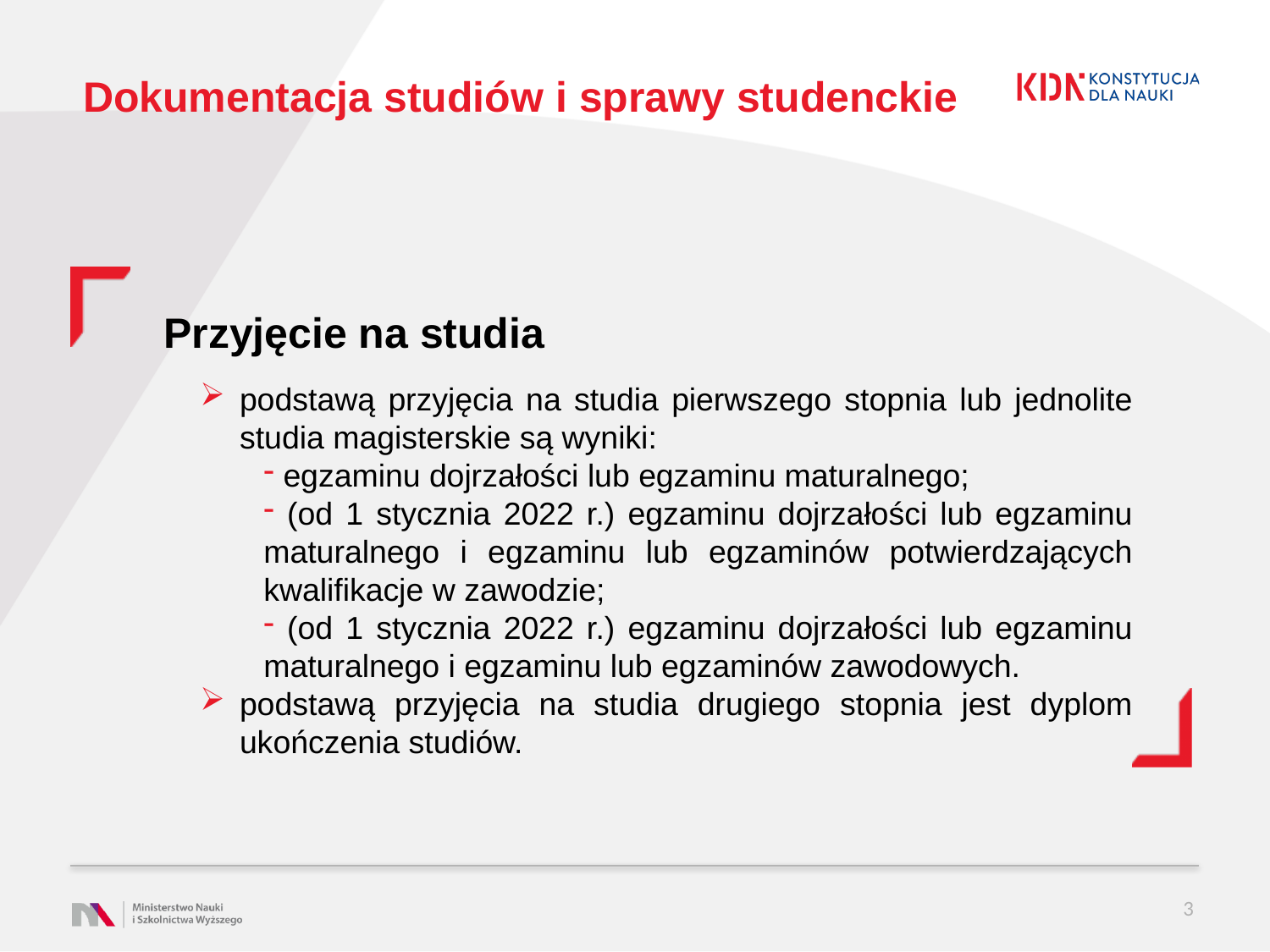

# Dokumentacja studiów i sprawy studenckie
Przyjęcie na studia
podstawą przyjęcia na studia pierwszego stopnia lub jednolite studia magisterskie są wyniki:
 egzaminu dojrzałości lub egzaminu maturalnego;
 (od 1 stycznia 2022 r.) egzaminu dojrzałości lub egzaminu maturalnego i egzaminu lub egzaminów potwierdzających kwalifikacje w zawodzie;
 (od 1 stycznia 2022 r.) egzaminu dojrzałości lub egzaminu maturalnego i egzaminu lub egzaminów zawodowych.
podstawą przyjęcia na studia drugiego stopnia jest dyplom ukończenia studiów.

3